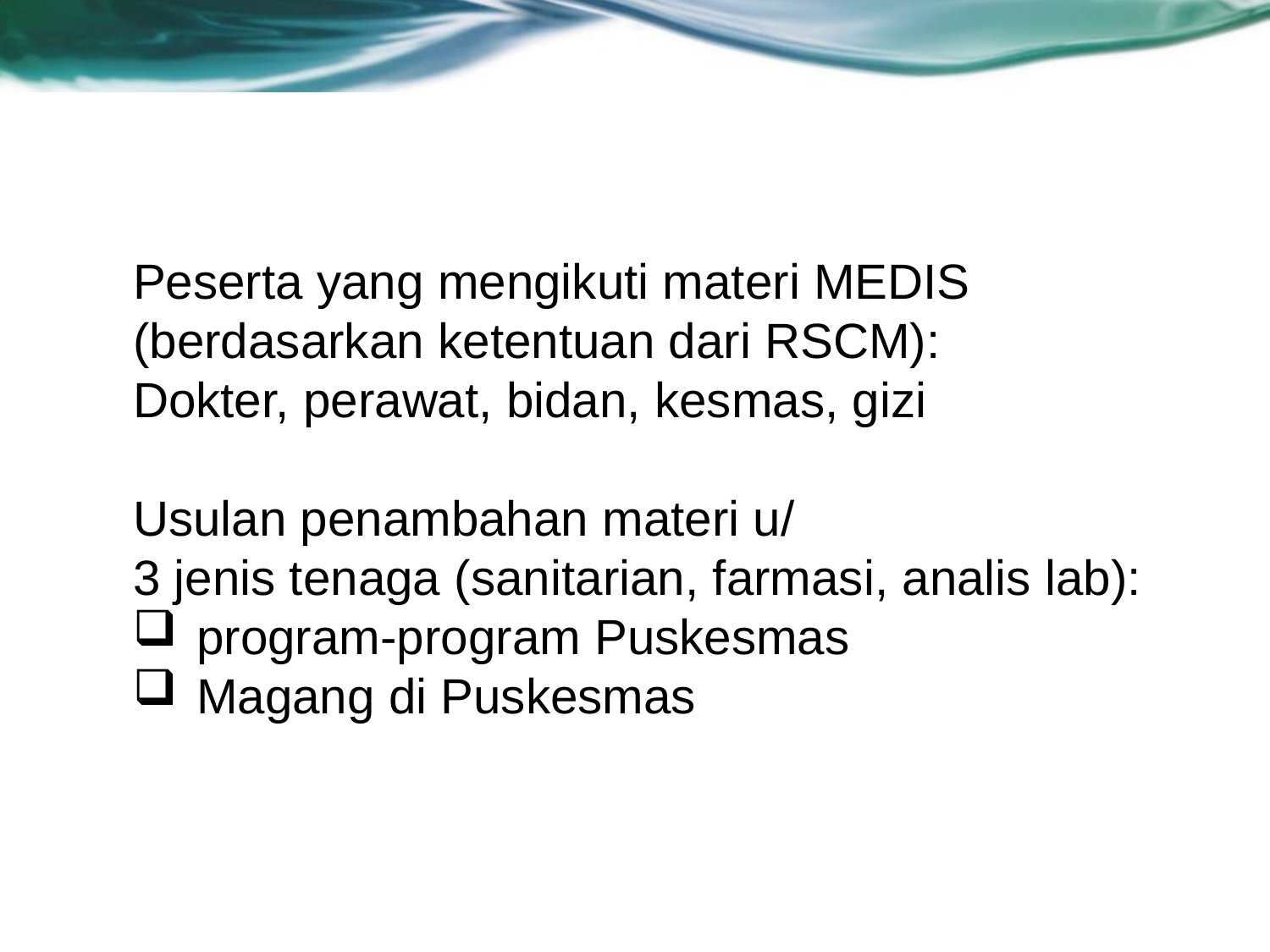

#
Peserta yang mengikuti materi MEDIS
(berdasarkan ketentuan dari RSCM):
Dokter, perawat, bidan, kesmas, gizi

Usulan penambahan materi u/
3 jenis tenaga (sanitarian, farmasi, analis lab):
program-program Puskesmas
Magang di Puskesmas